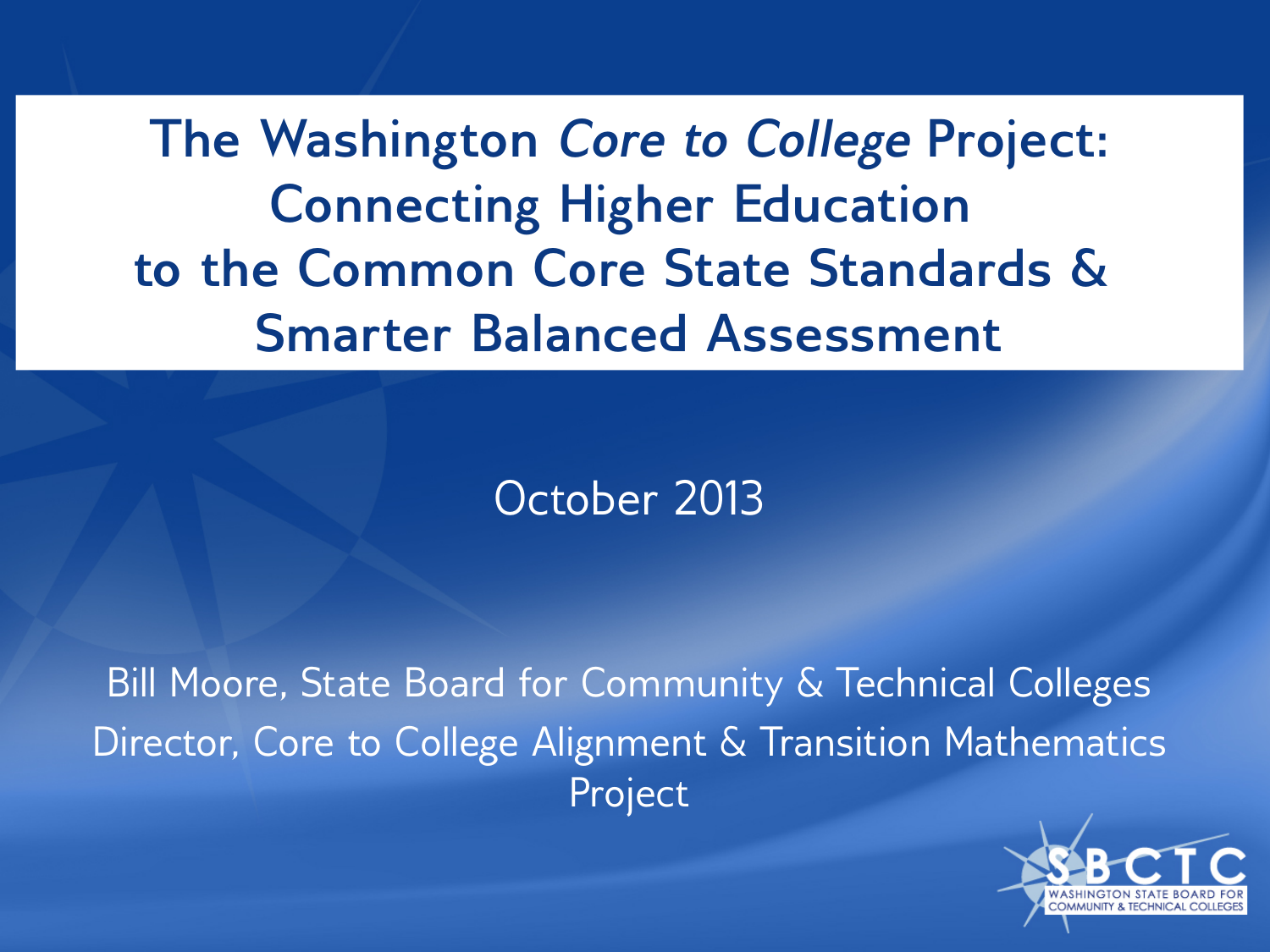

# The Washington Core to College Project: Connecting Higher Education to the Common Core State Standards & Smarter Balanced Assessment
October 2013
Bill Moore, State Board for Community & Technical Colleges
Director, Core to College Alignment & Transition Mathematics Project